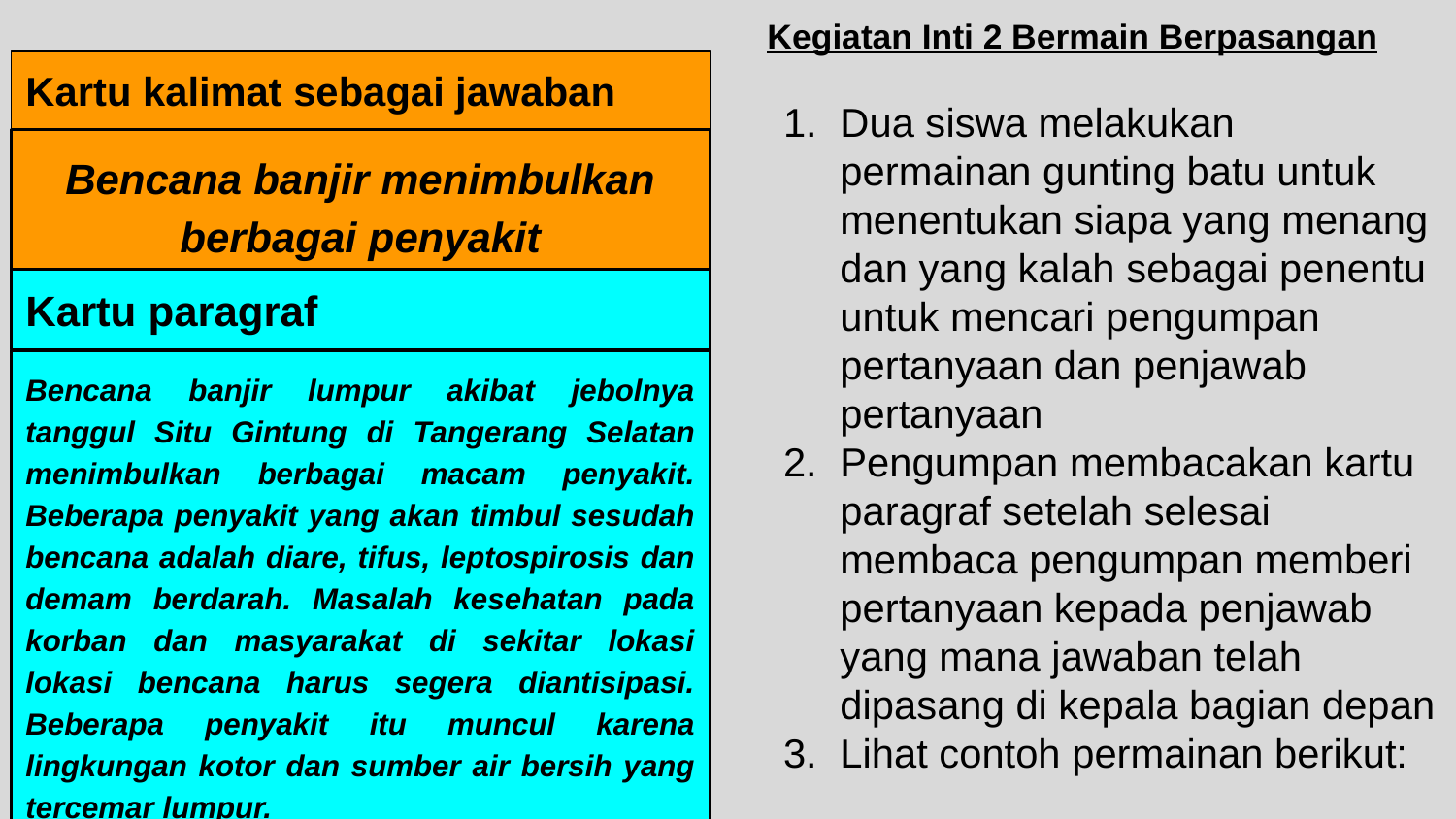

Kegiatan Inti 2 Bermain Berpasangan

Dua siswa melakukan permainan gunting batu untuk menentukan siapa yang menang dan yang kalah sebagai penentu untuk mencari pengumpan pertanyaan dan penjawab pertanyaan
Pengumpan membacakan kartu paragraf setelah selesai membaca pengumpan memberi pertanyaan kepada penjawab yang mana jawaban telah dipasang di kepala bagian depan
Lihat contoh permainan berikut:
Kartu kalimat sebagai jawaban
Bencana banjir menimbulkan berbagai penyakit
Kartu paragraf
Bencana banjir lumpur akibat jebolnya tanggul Situ Gintung di Tangerang Selatan menimbulkan berbagai macam penyakit. Beberapa penyakit yang akan timbul sesudah bencana adalah diare, tifus, leptospirosis dan demam berdarah. Masalah kesehatan pada korban dan masyarakat di sekitar lokasi lokasi bencana harus segera diantisipasi. Beberapa penyakit itu muncul karena lingkungan kotor dan sumber air bersih yang tercemar lumpur.